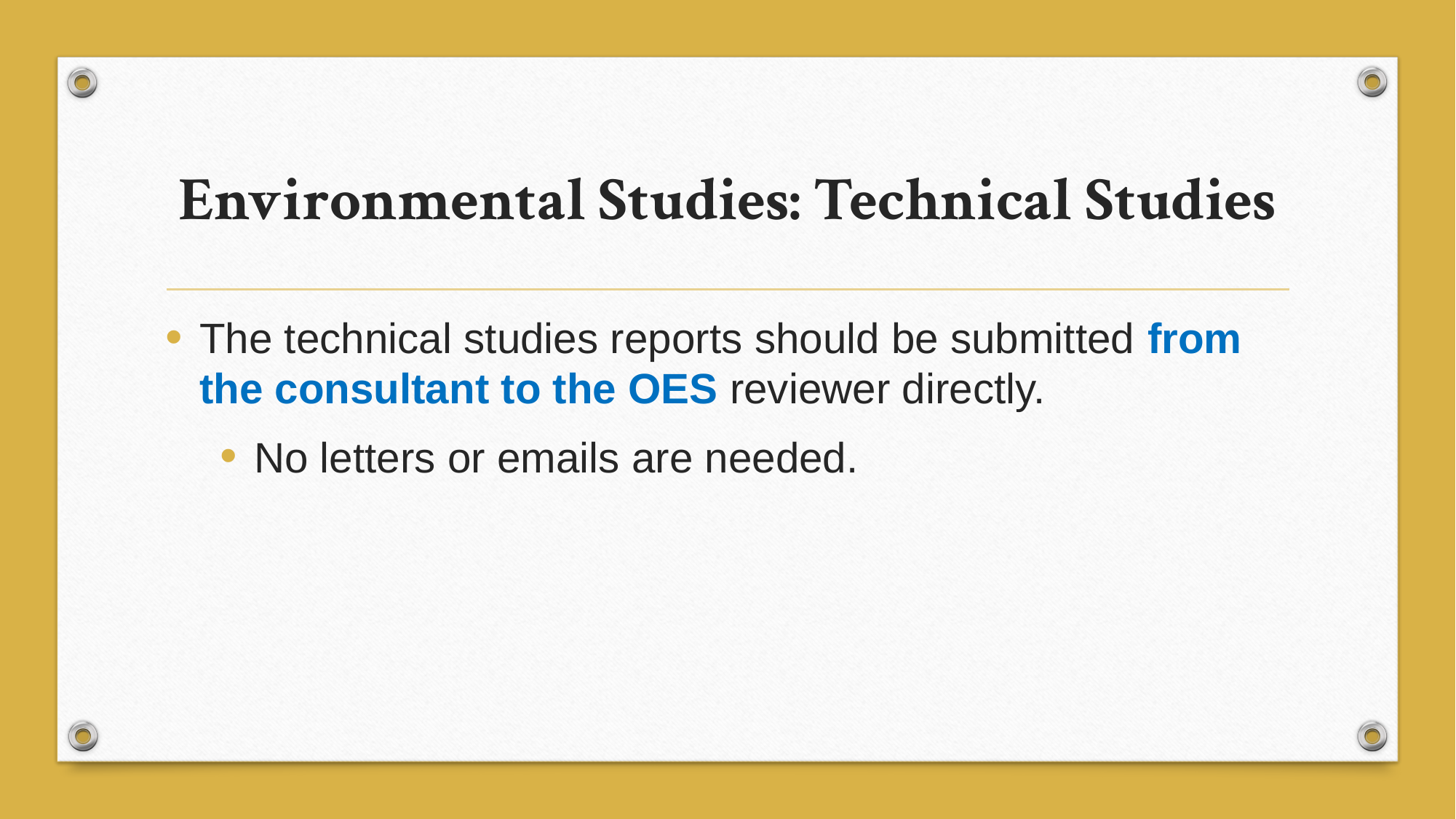

# Environmental Studies: Technical Studies
The technical studies reports should be submitted from the consultant to the OES reviewer directly.
No letters or emails are needed.